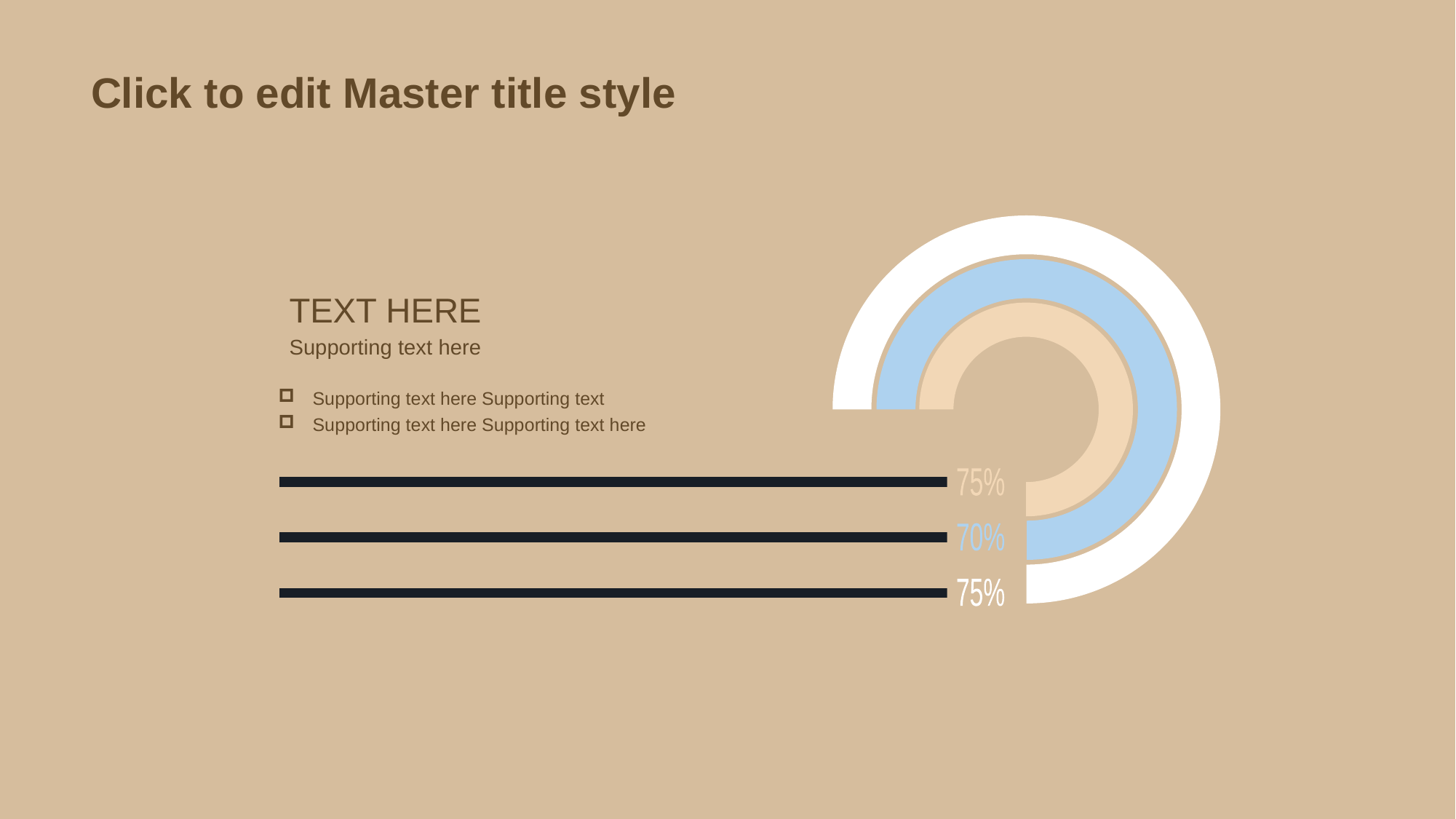

TEXT HERE

Supporting text here
Supporting text here Supporting text
Supporting text here Supporting text here

75%

70%

75%

# Click to edit Master title style
www.islide.cc
16